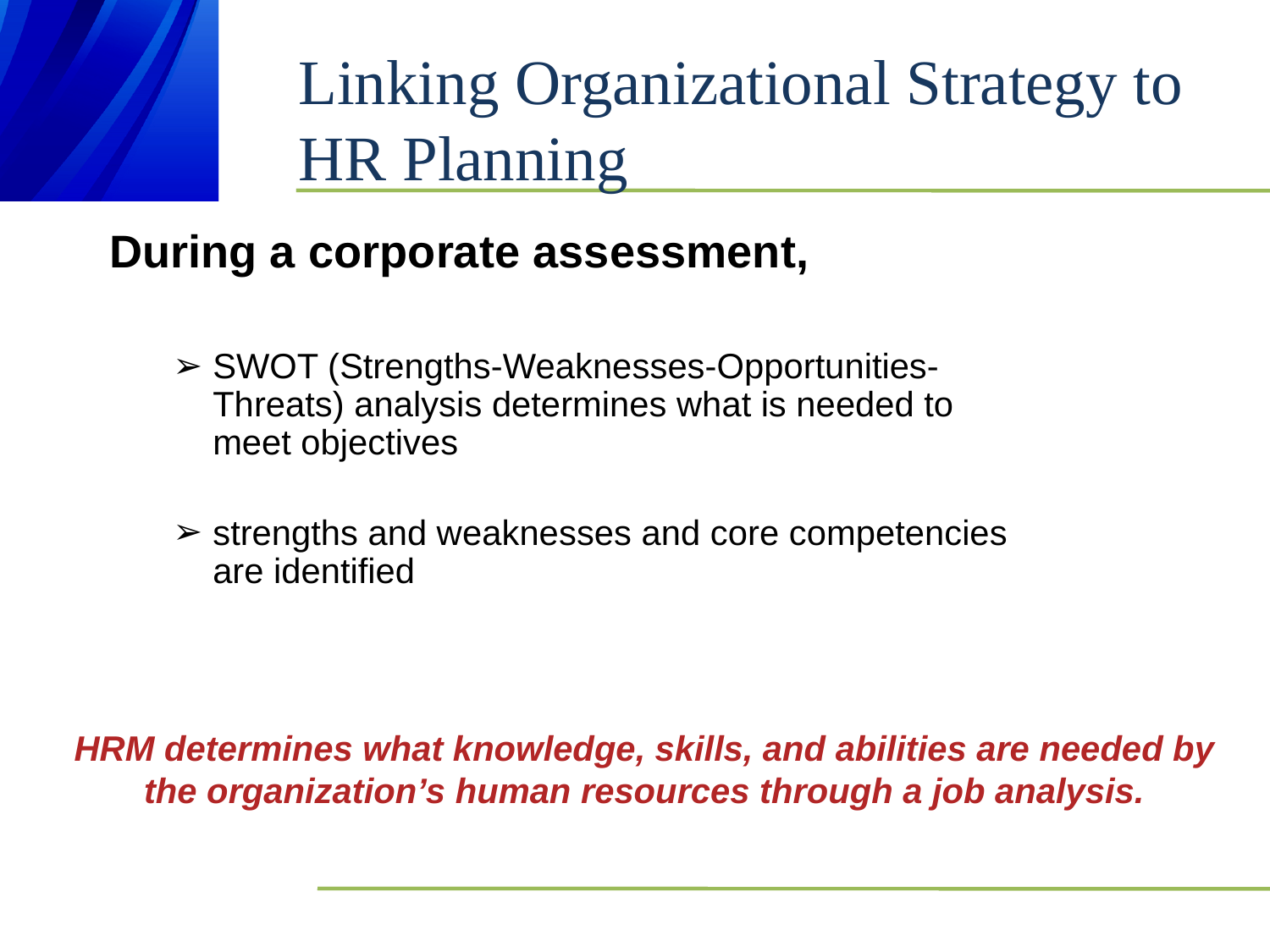

# Linking Organizational Strategy to HR Planning
During a corporate assessment,

SWOT (Strengths-Weaknesses-Opportunities-Threats) analysis determines what is needed to meet objectives

strengths and weaknesses and core competencies are identified

HRM determines what knowledge, skills, and abilities are needed by the organization’s human resources through a job analysis.